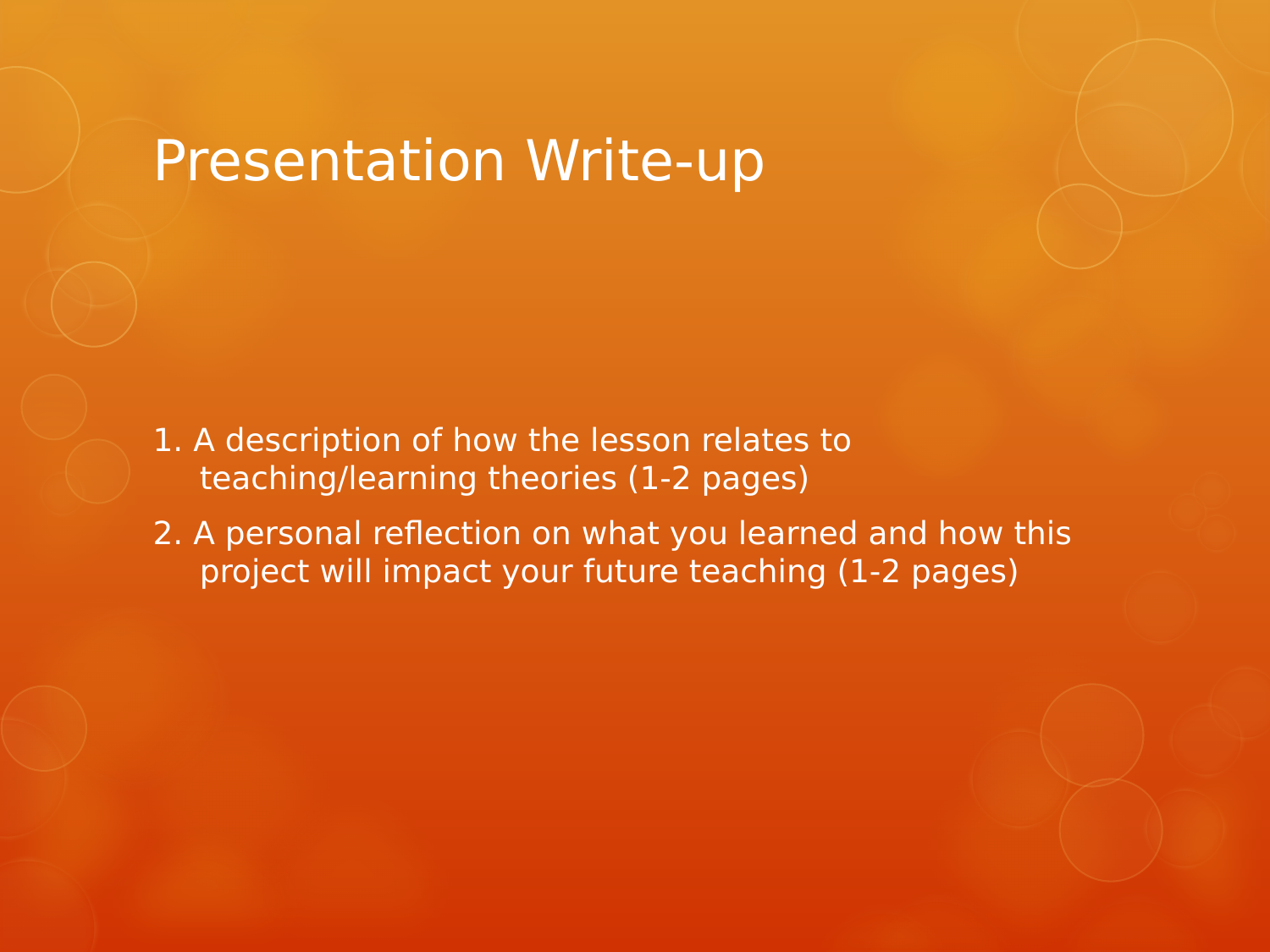

# Presentation Write-up
1. A description of how the lesson relates to teaching/learning theories (1-2 pages)
2. A personal reflection on what you learned and how this project will impact your future teaching (1-2 pages)